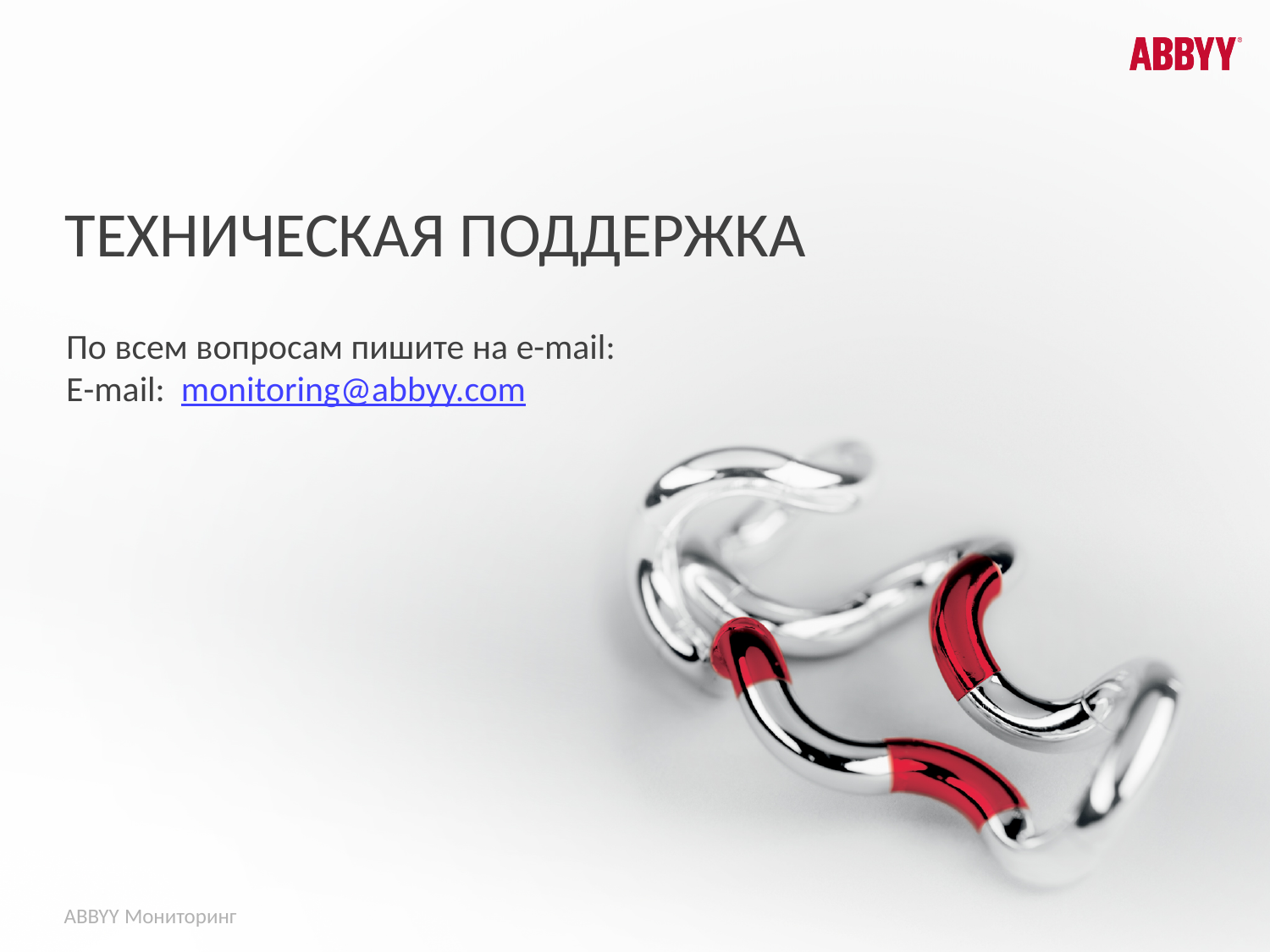

ТЕХНИЧЕСКАЯ ПОДДЕРЖКА
# По всем вопросам пишите на e-mail: E-mail:  monitoring@abbyy.com
ABBYY Мониторинг